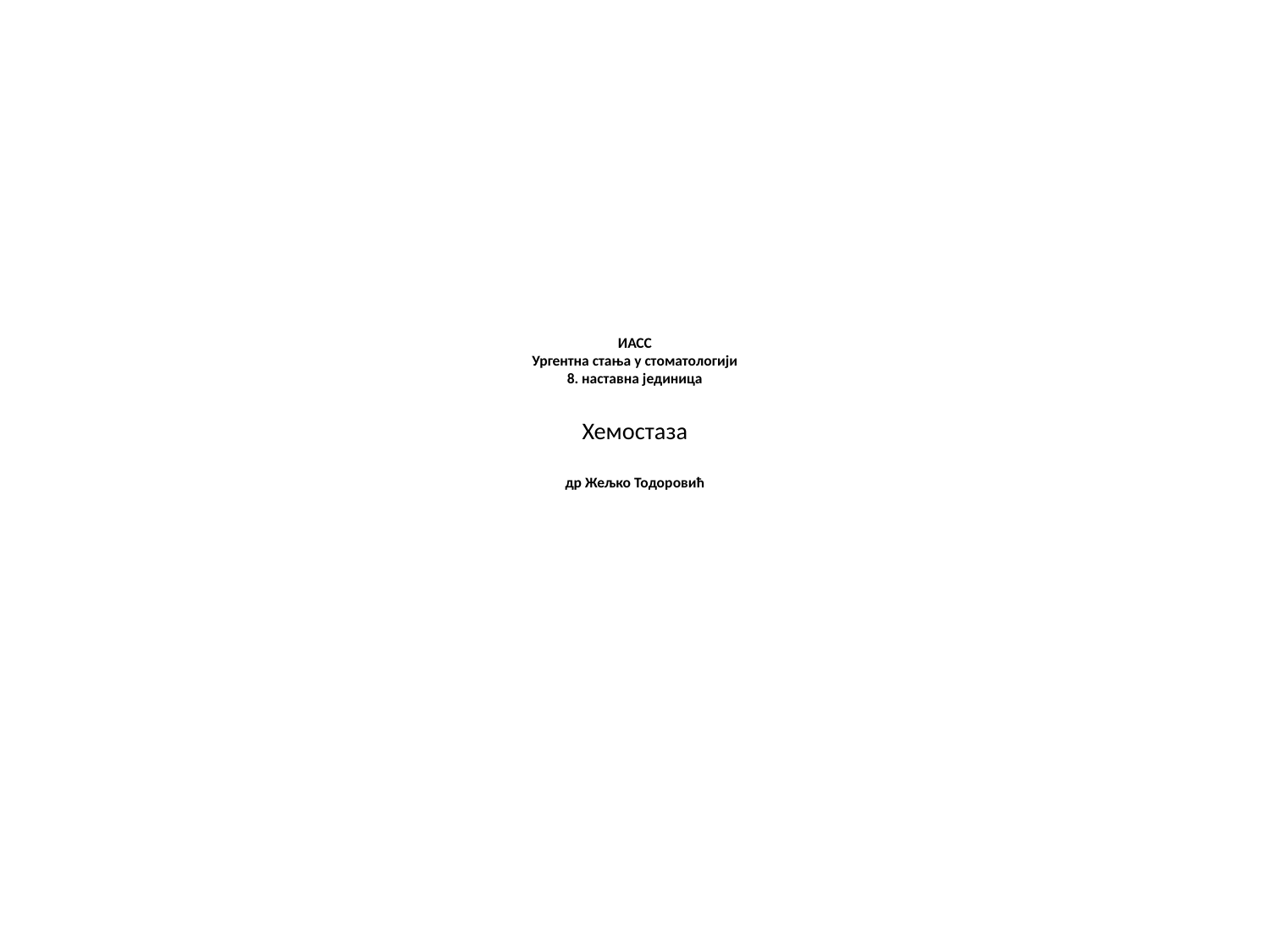

# ИАСС Ургентна стања у стоматологији 8. наставна јединица Хемостаза др Жељко Тодоровић